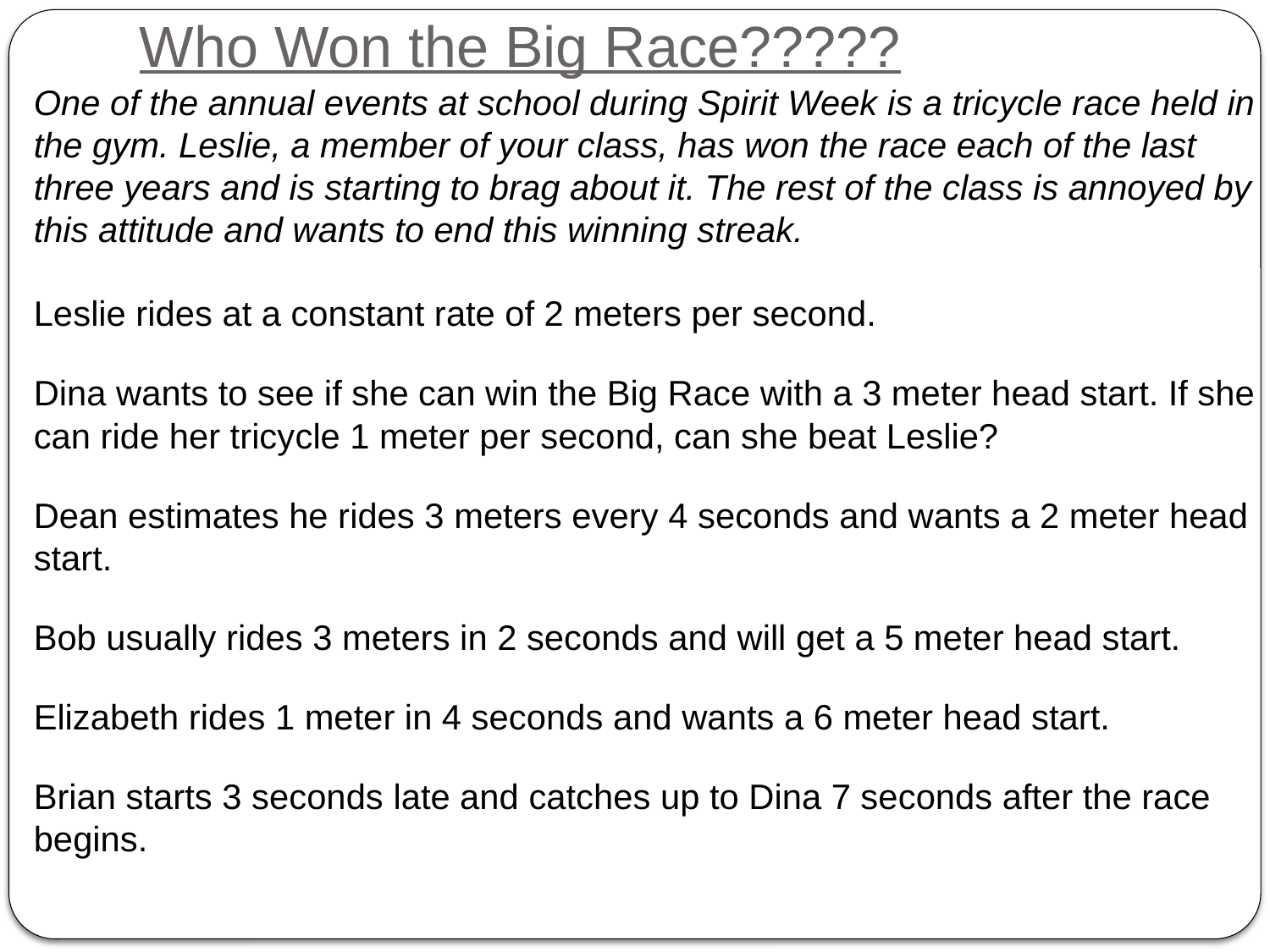

# Who Won the Big Race?????
One of the annual events at school during Spirit Week is a tricycle race held in the gym. Leslie, a member of your class, has won the race each of the last three years and is starting to brag about it. The rest of the class is annoyed by this attitude and wants to end this winning streak.

Leslie rides at a constant rate of 2 meters per second.

Dina wants to see if she can win the Big Race with a 3 meter head start. If she can ride her tricycle 1 meter per second, can she beat Leslie?

Dean estimates he rides 3 meters every 4 seconds and wants a 2 meter head start.

Bob usually rides 3 meters in 2 seconds and will get a 5 meter head start.

Elizabeth rides 1 meter in 4 seconds and wants a 6 meter head start.

Brian starts 3 seconds late and catches up to Dina 7 seconds after the race begins.